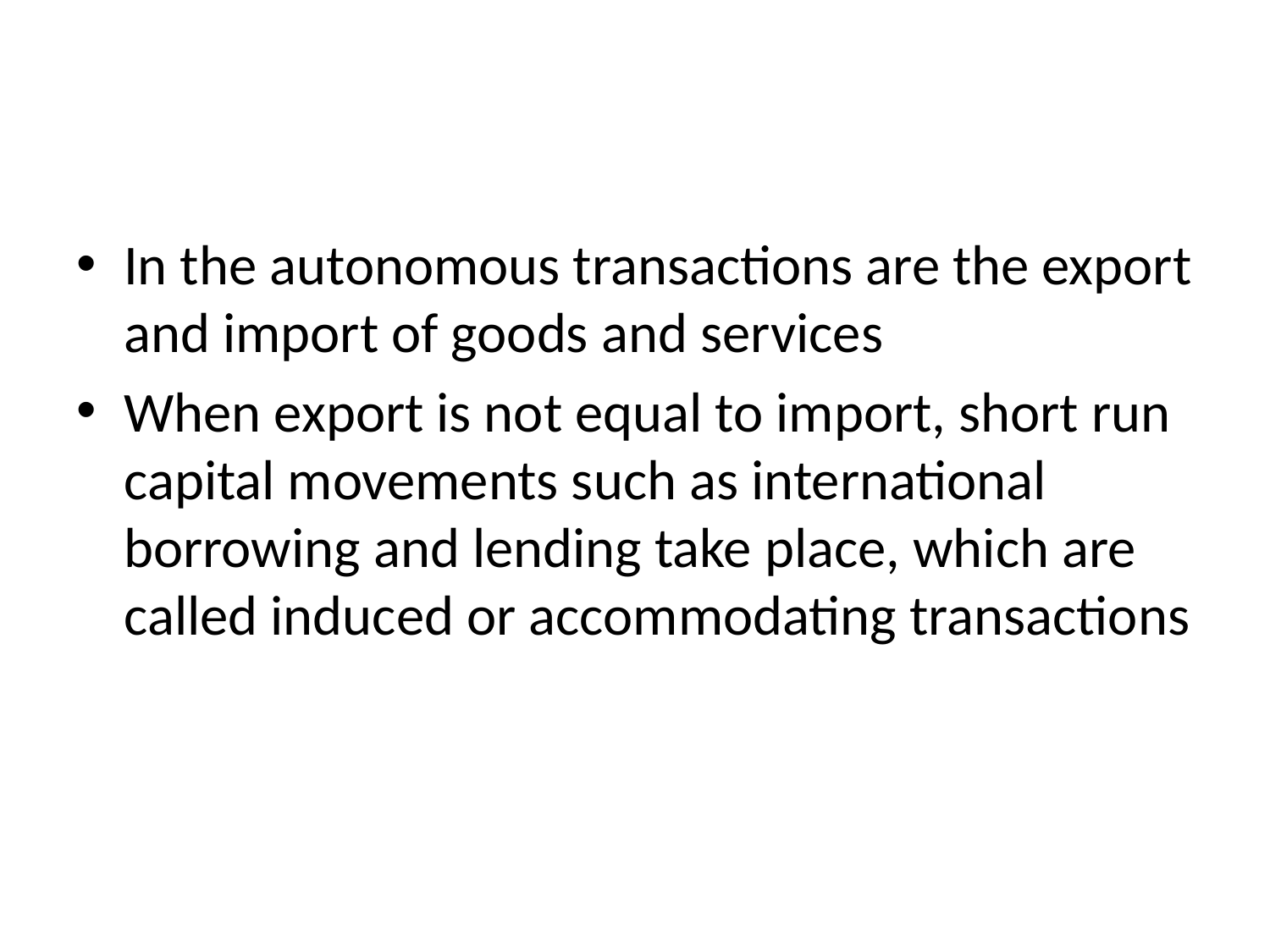

#
In the autonomous transactions are the export and import of goods and services
When export is not equal to import, short run capital movements such as international borrowing and lending take place, which are called induced or accommodating transactions